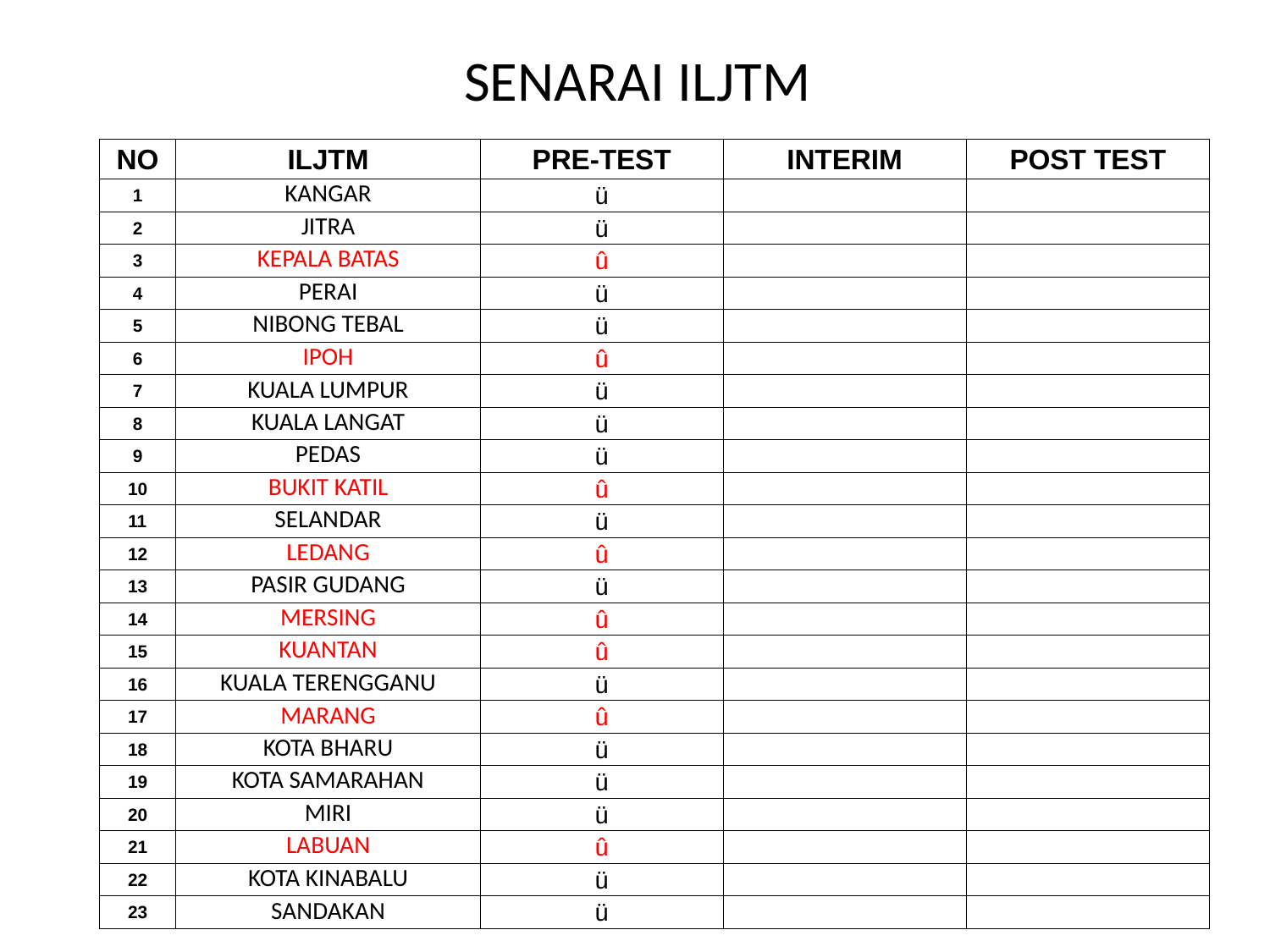

# SENARAI ILJTM
| NO | ILJTM | PRE-TEST | INTERIM | POST TEST |
| --- | --- | --- | --- | --- |
| 1 | KANGAR | ü |  |  |
| 2 | JITRA | ü |  |  |
| 3 | KEPALA BATAS | û |  |  |
| 4 | PERAI | ü |  |  |
| 5 | NIBONG TEBAL | ü |  |  |
| 6 | IPOH | û |  |  |
| 7 | KUALA LUMPUR | ü |  |  |
| 8 | KUALA LANGAT | ü |  |  |
| 9 | PEDAS | ü |  |  |
| 10 | BUKIT KATIL | û |  |  |
| 11 | SELANDAR | ü |  |  |
| 12 | LEDANG | û |  |  |
| 13 | PASIR GUDANG | ü |  |  |
| 14 | MERSING | û |  |  |
| 15 | KUANTAN | û |  |  |
| 16 | KUALA TERENGGANU | ü |  |  |
| 17 | MARANG | û |  |  |
| 18 | KOTA BHARU | ü |  |  |
| 19 | KOTA SAMARAHAN | ü |  |  |
| 20 | MIRI | ü |  |  |
| 21 | LABUAN | û |  |  |
| 22 | KOTA KINABALU | ü |  |  |
| 23 | SANDAKAN | ü |  |  |